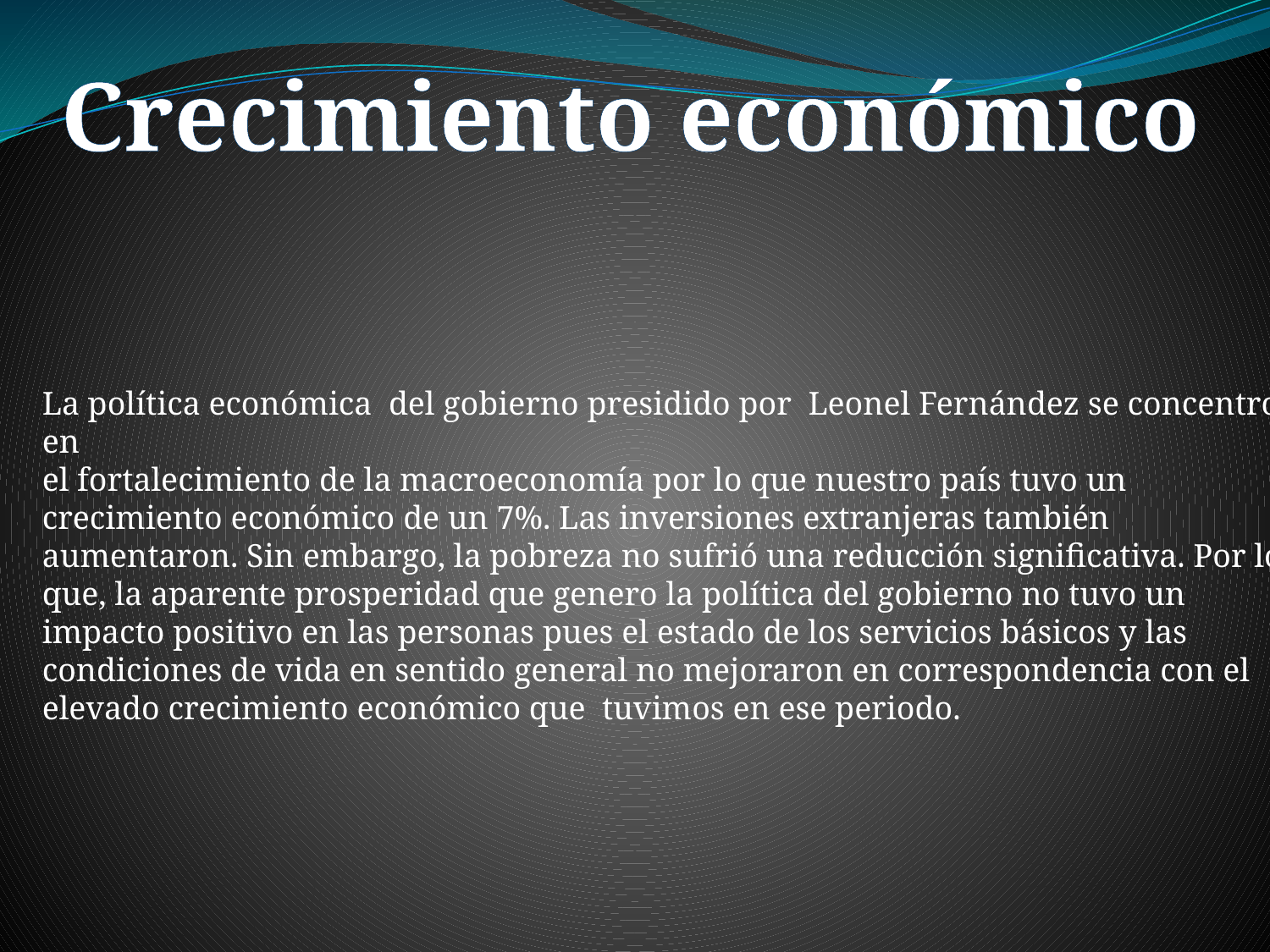

Crecimiento económico
La política económica  del gobierno presidido por  Leonel Fernández se concentro en
el fortalecimiento de la macroeconomía por lo que nuestro país tuvo un crecimiento económico de un 7%. Las inversiones extranjeras también aumentaron. Sin embargo, la pobreza no sufrió una reducción significativa. Por lo que, la aparente prosperidad que genero la política del gobierno no tuvo un impacto positivo en las personas pues el estado de los servicios básicos y las condiciones de vida en sentido general no mejoraron en correspondencia con el elevado crecimiento económico que  tuvimos en ese periodo.